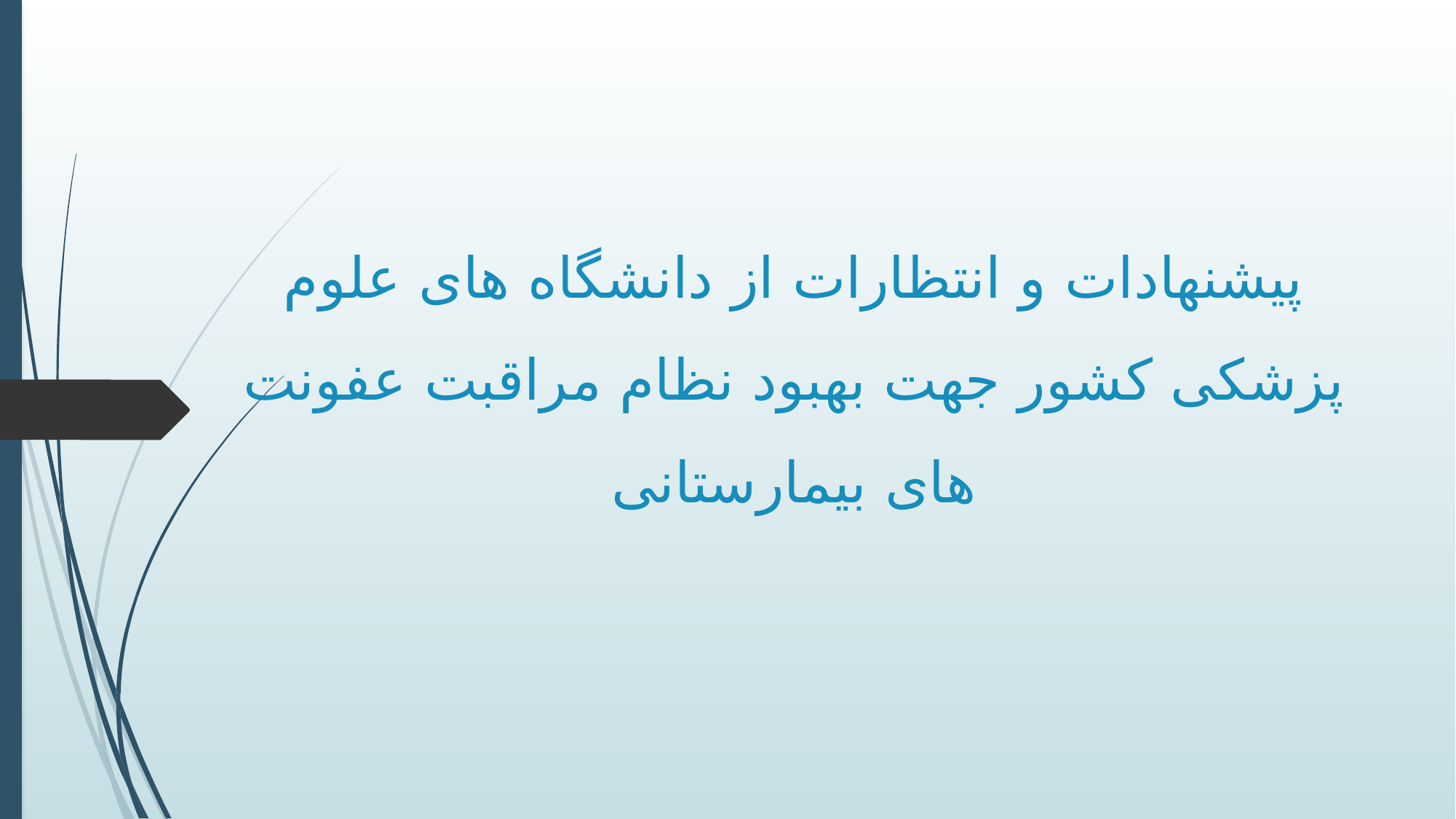

# پیشنهادات و انتظارات از دانشگاه های علوم پزشکی کشور جهت بهبود نظام مراقبت عفونت های بیمارستانی